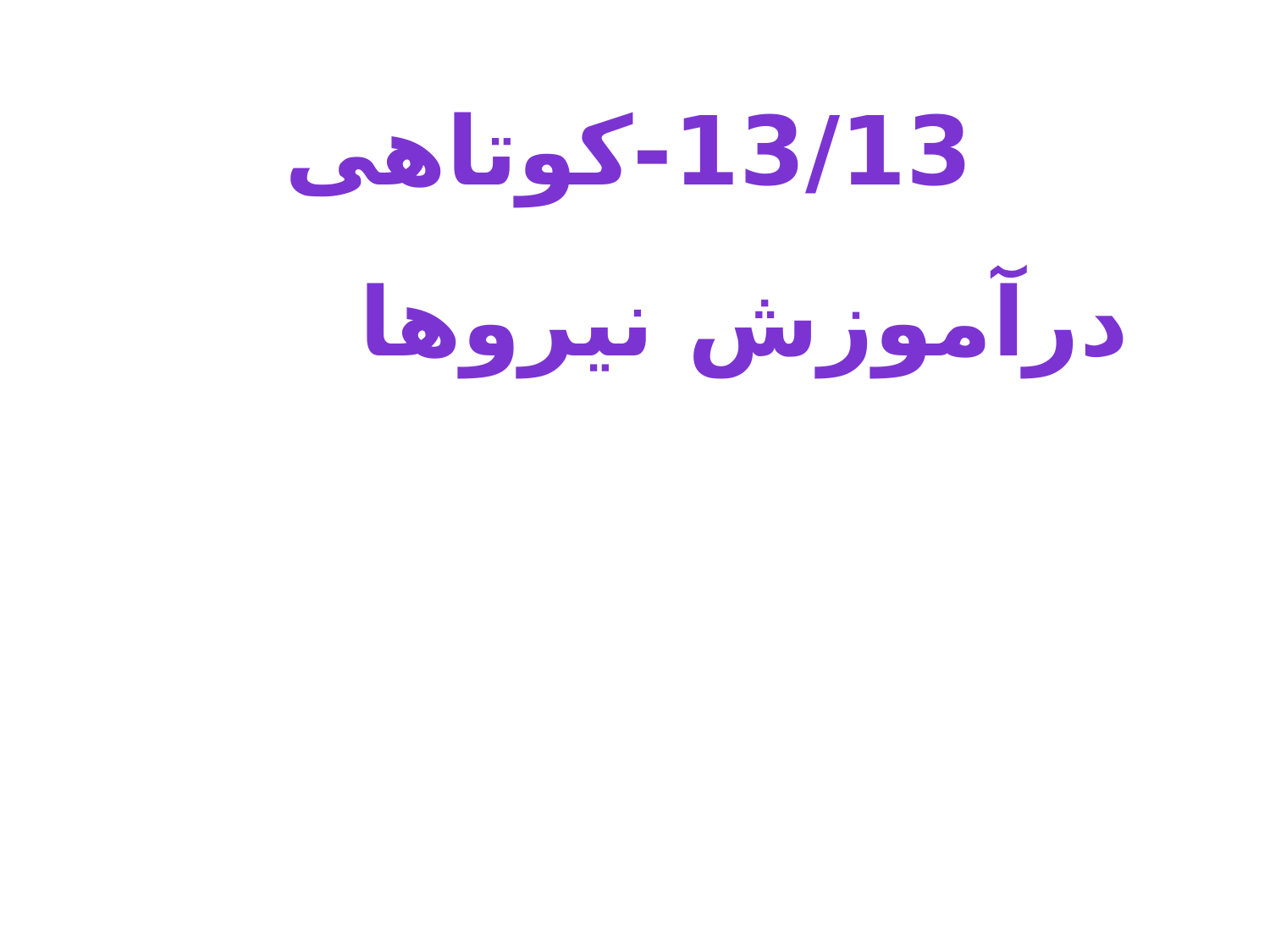

13/13-کوتاهی درآموزش نیروها
      س15) ممانعت فرماندهان از اعزام به موقع كاركنان به دوره هاى آموزشى، به بهانه هایی مانند نياز سازمانى در صورتى كه موجب تعويق درجه و تضييع حقوق آنان گردد، به لحاظ شرعى چه حكمى دارد؟
ج) گر عدم اعزام به دوره هاى مذكور، موجب تضييع حقوق كاركنان است، جايز نيست؛ مگر در صورتى كه ضرورت غير قابل اغماض وجود داشته باشد.